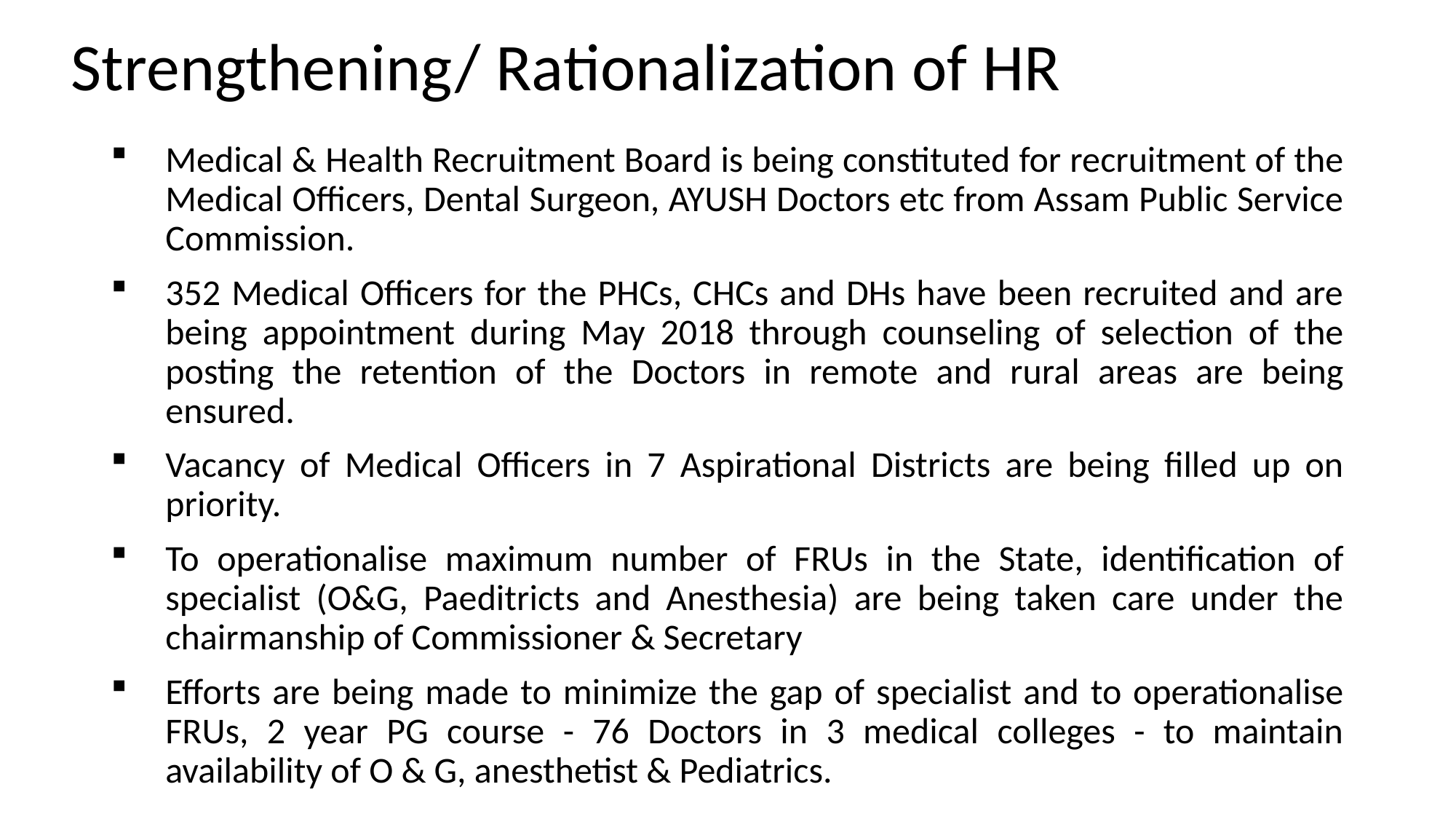

# Strengthening/ Rationalization of HR
Medical & Health Recruitment Board is being constituted for recruitment of the Medical Officers, Dental Surgeon, AYUSH Doctors etc from Assam Public Service Commission.
352 Medical Officers for the PHCs, CHCs and DHs have been recruited and are being appointment during May 2018 through counseling of selection of the posting the retention of the Doctors in remote and rural areas are being ensured.
Vacancy of Medical Officers in 7 Aspirational Districts are being filled up on priority.
To operationalise maximum number of FRUs in the State, identification of specialist (O&G, Paeditricts and Anesthesia) are being taken care under the chairmanship of Commissioner & Secretary
Efforts are being made to minimize the gap of specialist and to operationalise FRUs, 2 year PG course - 76 Doctors in 3 medical colleges - to maintain availability of O & G, anesthetist & Pediatrics.